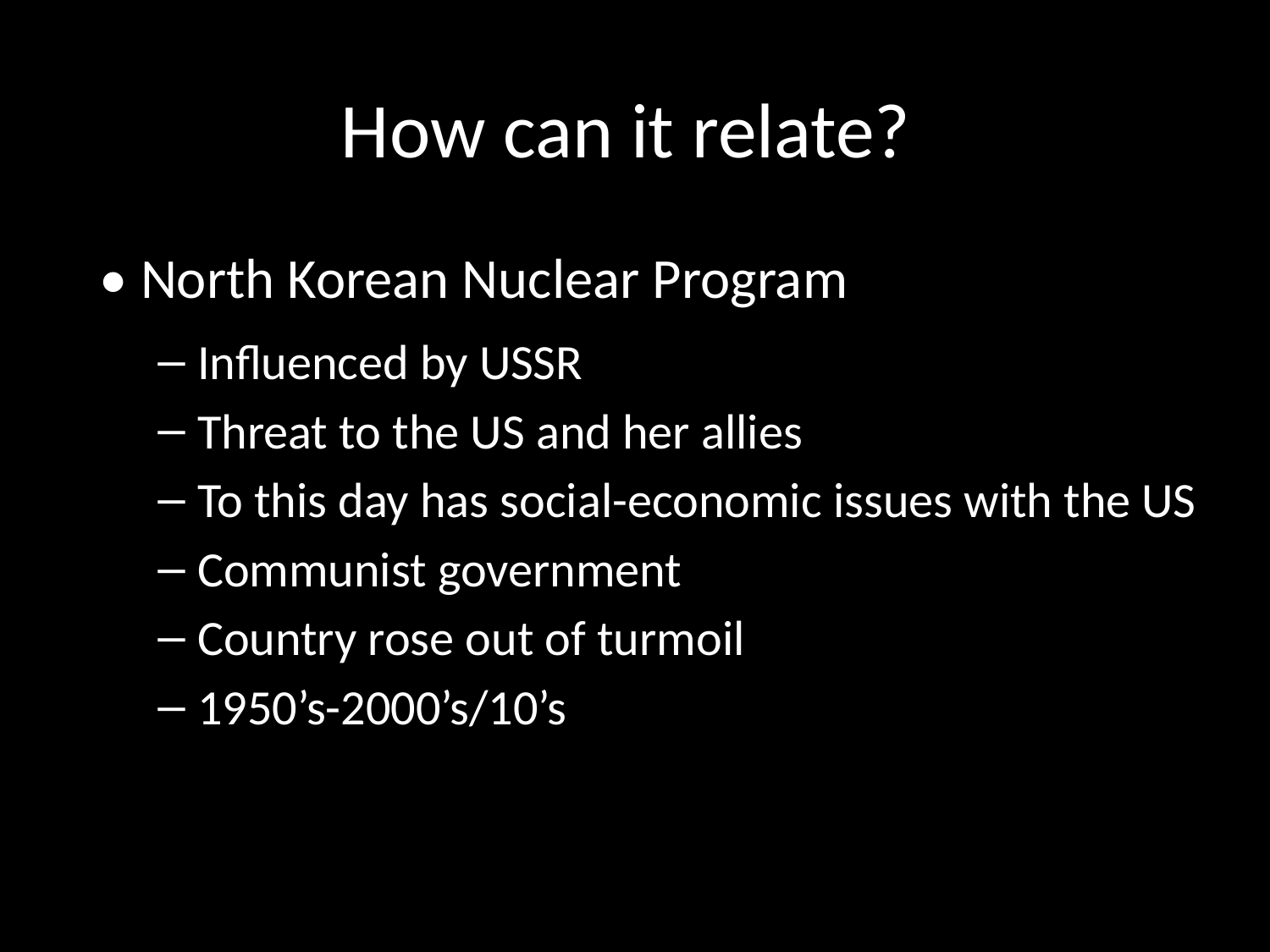

# How can it relate?
• North Korean Nuclear Program

Influenced by USSR
Threat to the US and her allies
To this day has social-economic issues with the US
Communist government
Country rose out of turmoil
1950’s-2000’s/10’s